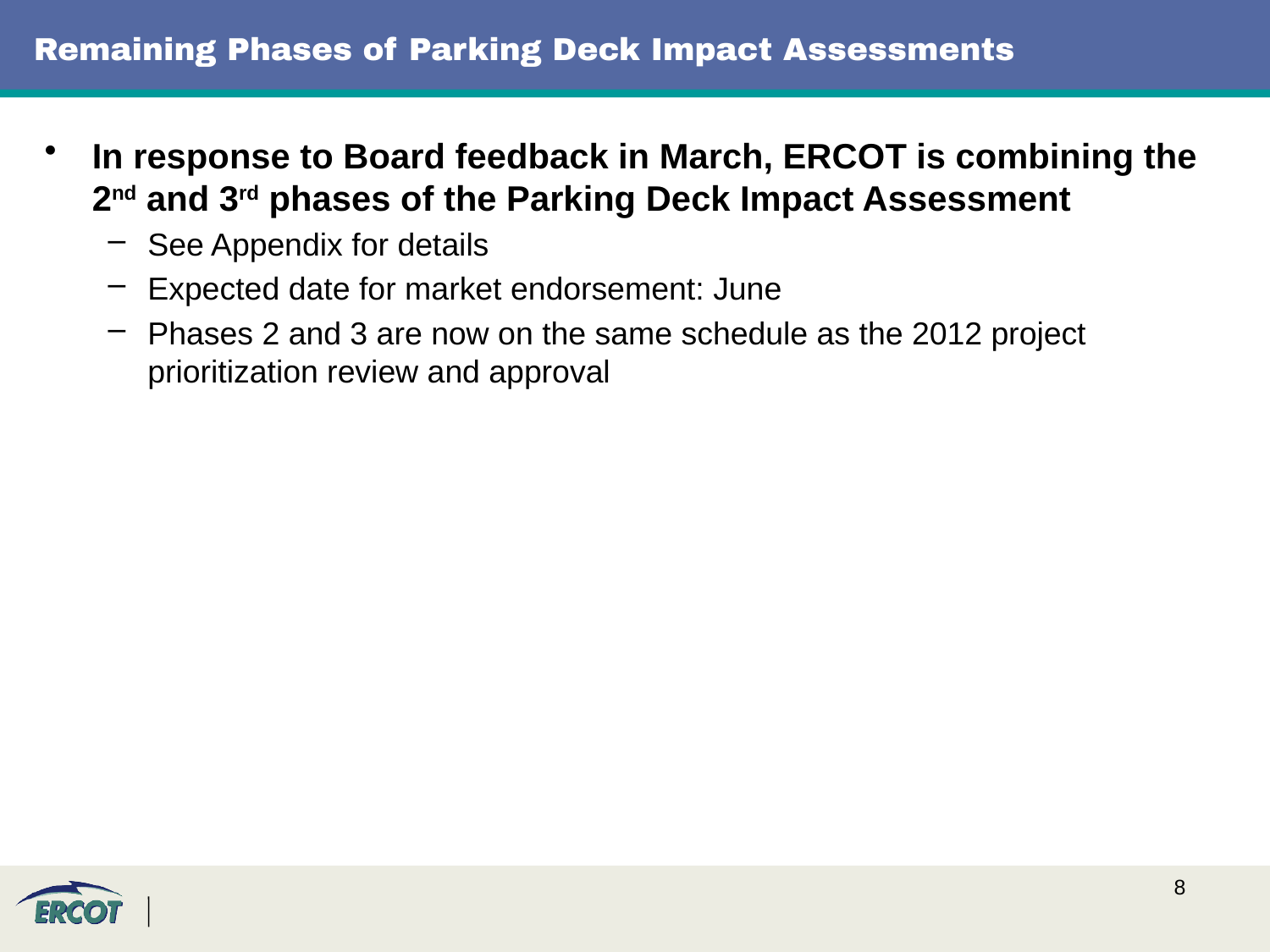

# Remaining Phases of Parking Deck Impact Assessments
In response to Board feedback in March, ERCOT is combining the 2nd and 3rd phases of the Parking Deck Impact Assessment
See Appendix for details
Expected date for market endorsement: June
Phases 2 and 3 are now on the same schedule as the 2012 project prioritization review and approval